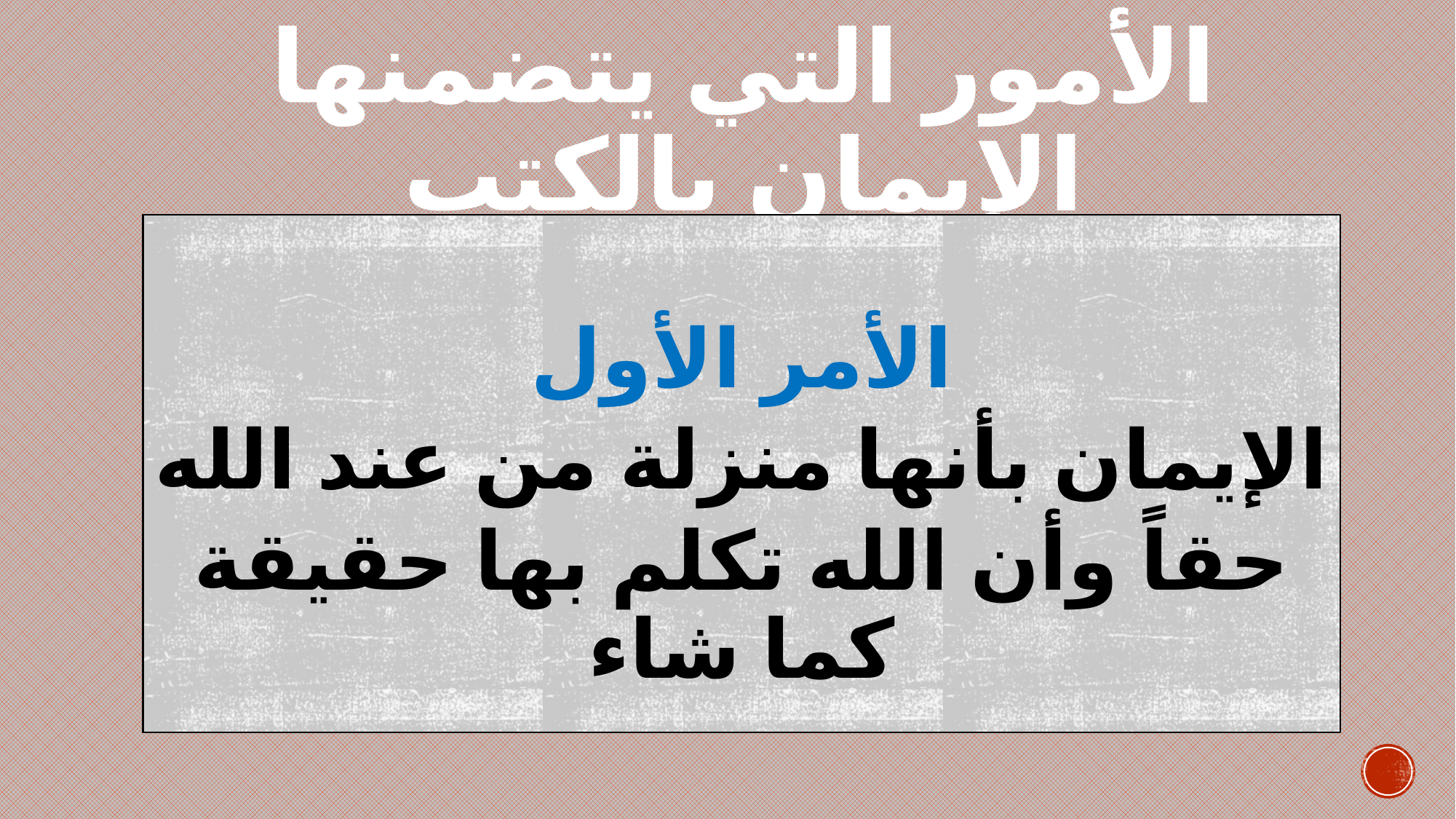

# الأمور التي يتضمنها الإيمان بالكتب

الأمر الأول
الإيمان بأنها منزلة من عند الله
حقاً وأن الله تكلم بها حقيقة كما شاء